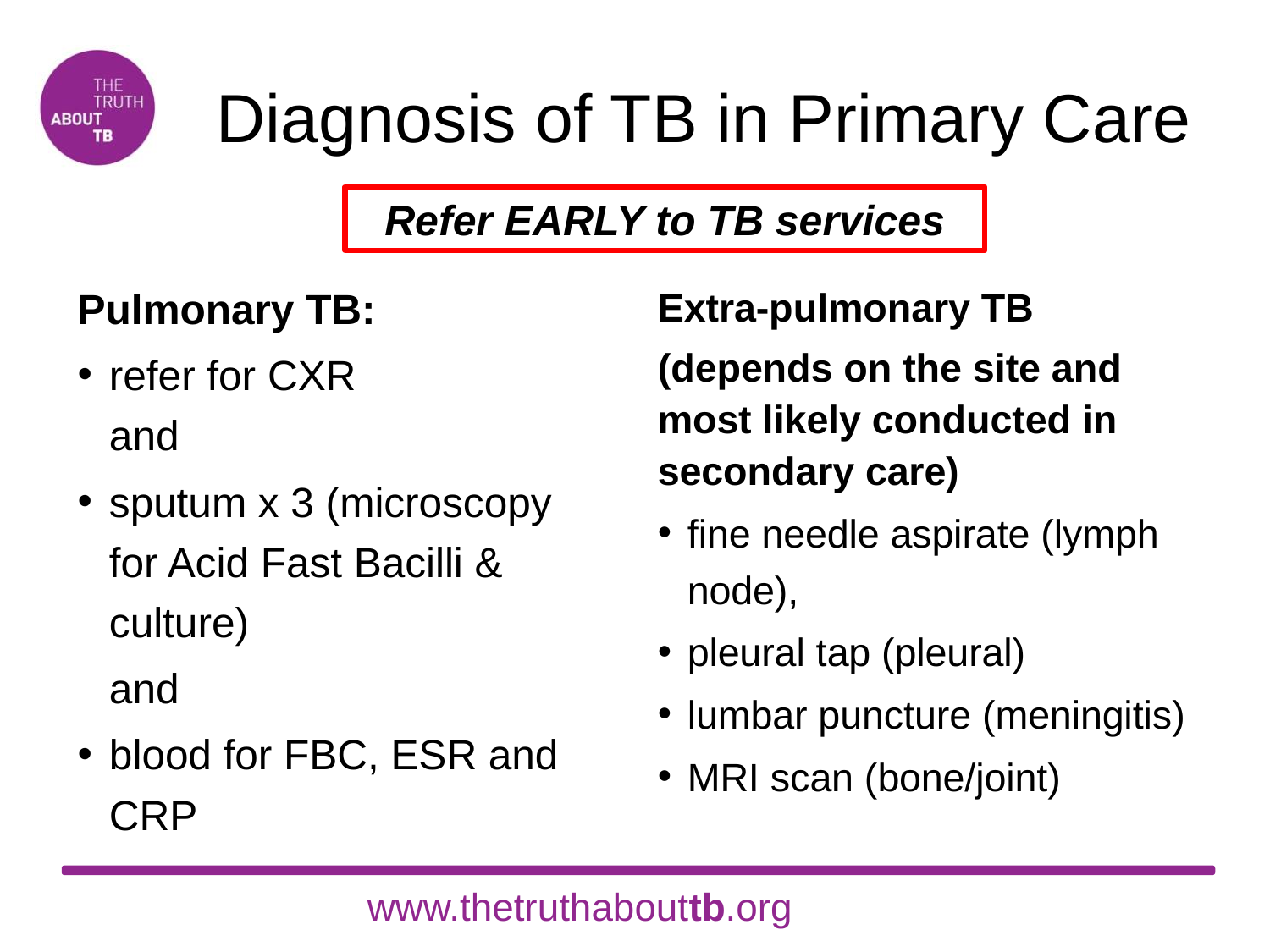

# Diagnosis of TB in Primary Care
Refer EARLY to TB services
Pulmonary TB:
refer for CXR
	and
sputum x 3 (microscopy for Acid Fast Bacilli & culture)
		and
blood for FBC, ESR and CRP

Extra-pulmonary TB
(depends on the site and most likely conducted in secondary care)
fine needle aspirate (lymph node),
pleural tap (pleural)
lumbar puncture (meningitis)
MRI scan (bone/joint)